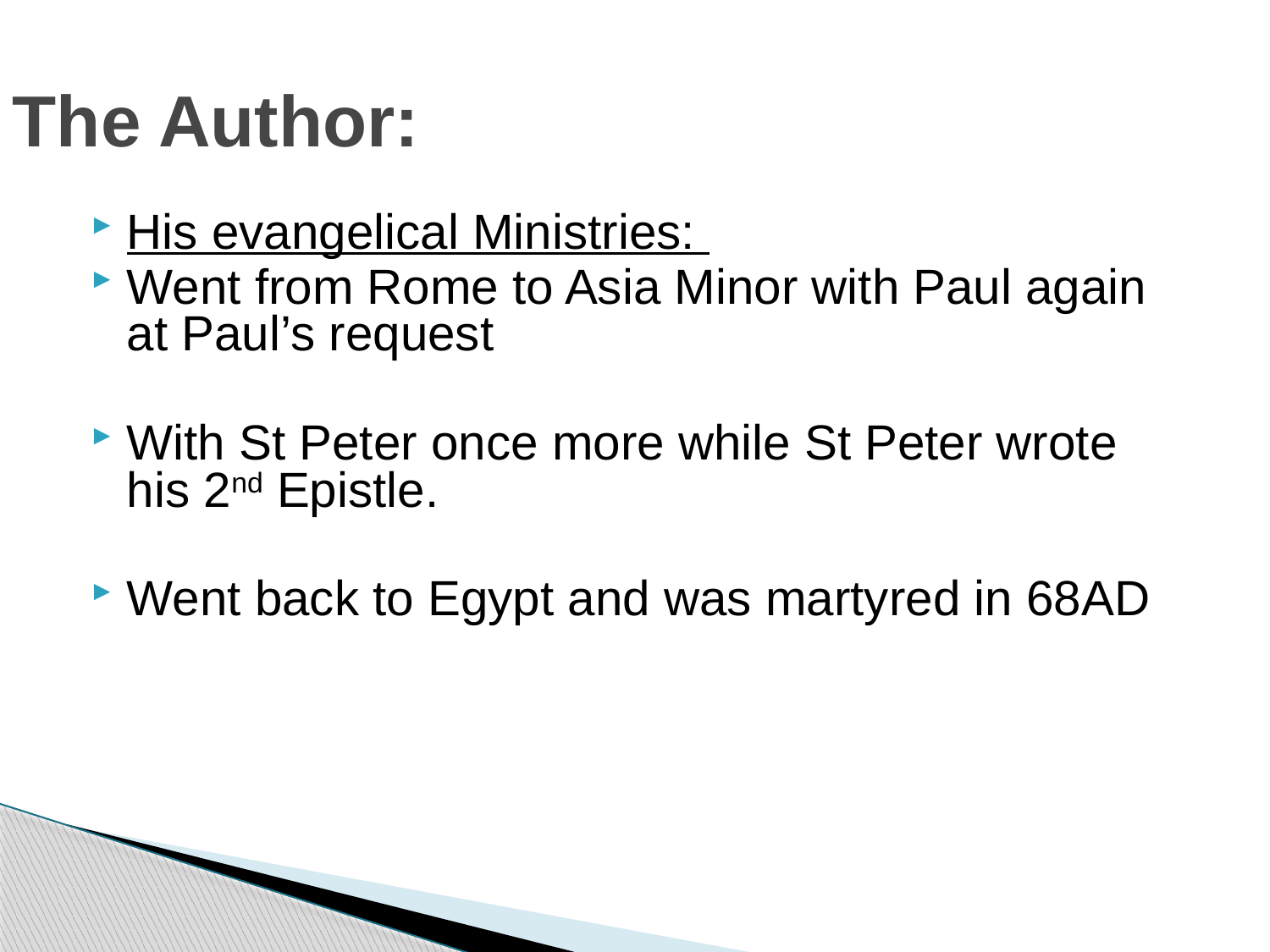

# The Author:
His evangelical Ministries:
Went from Rome to Asia Minor with Paul again at Paul’s request

With St Peter once more while St Peter wrote his 2nd Epistle.

Went back to Egypt and was martyred in 68AD